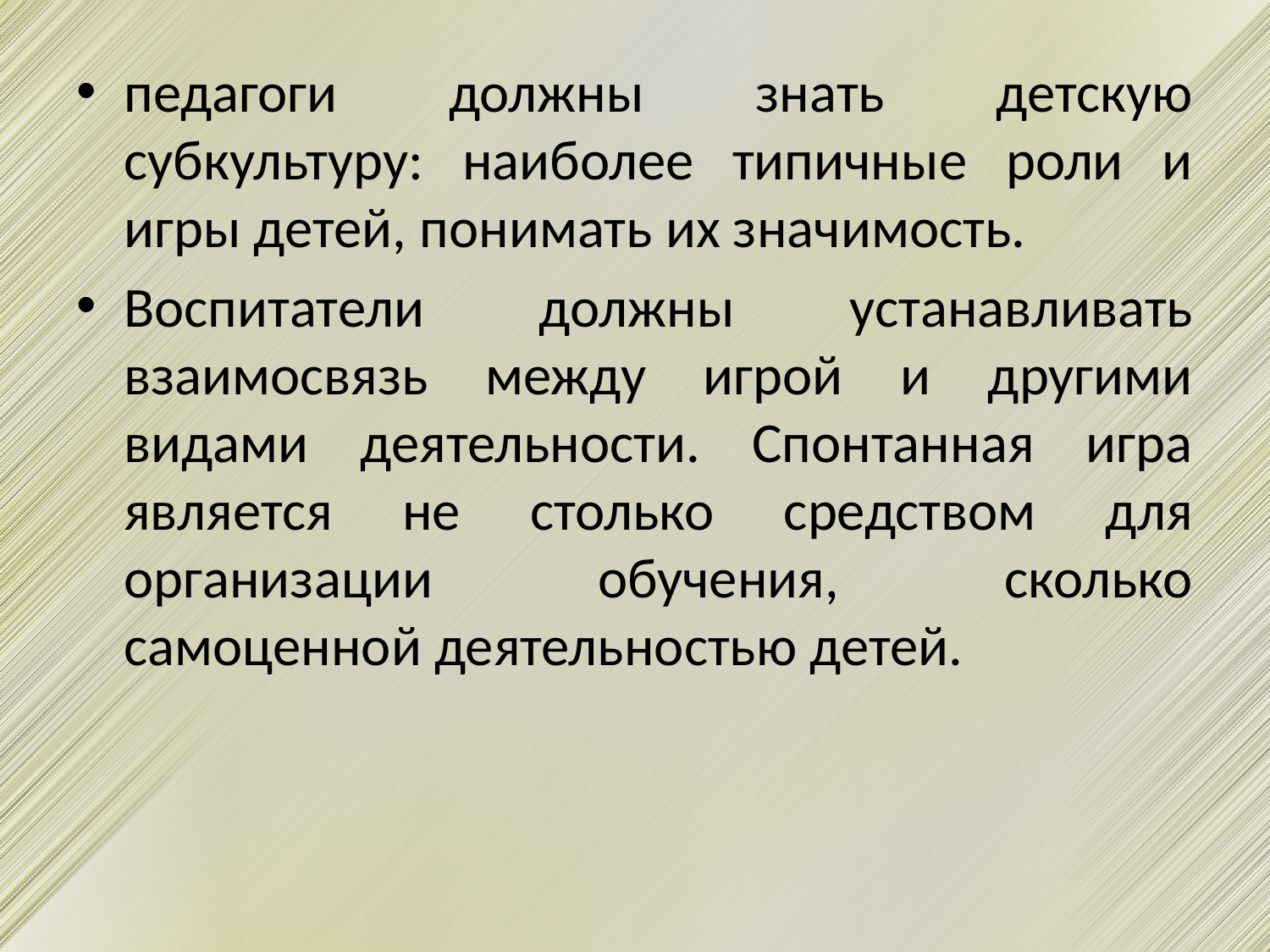

педагоги должны знать детскую субкультуру: наиболее типичные роли и игры детей, понимать их значимость.
Воспитатели должны устанавливать взаимосвязь между игрой и другими видами деятельности. Спонтанная игра является не столько средством для организации обучения, сколько самоценной деятельностью детей.